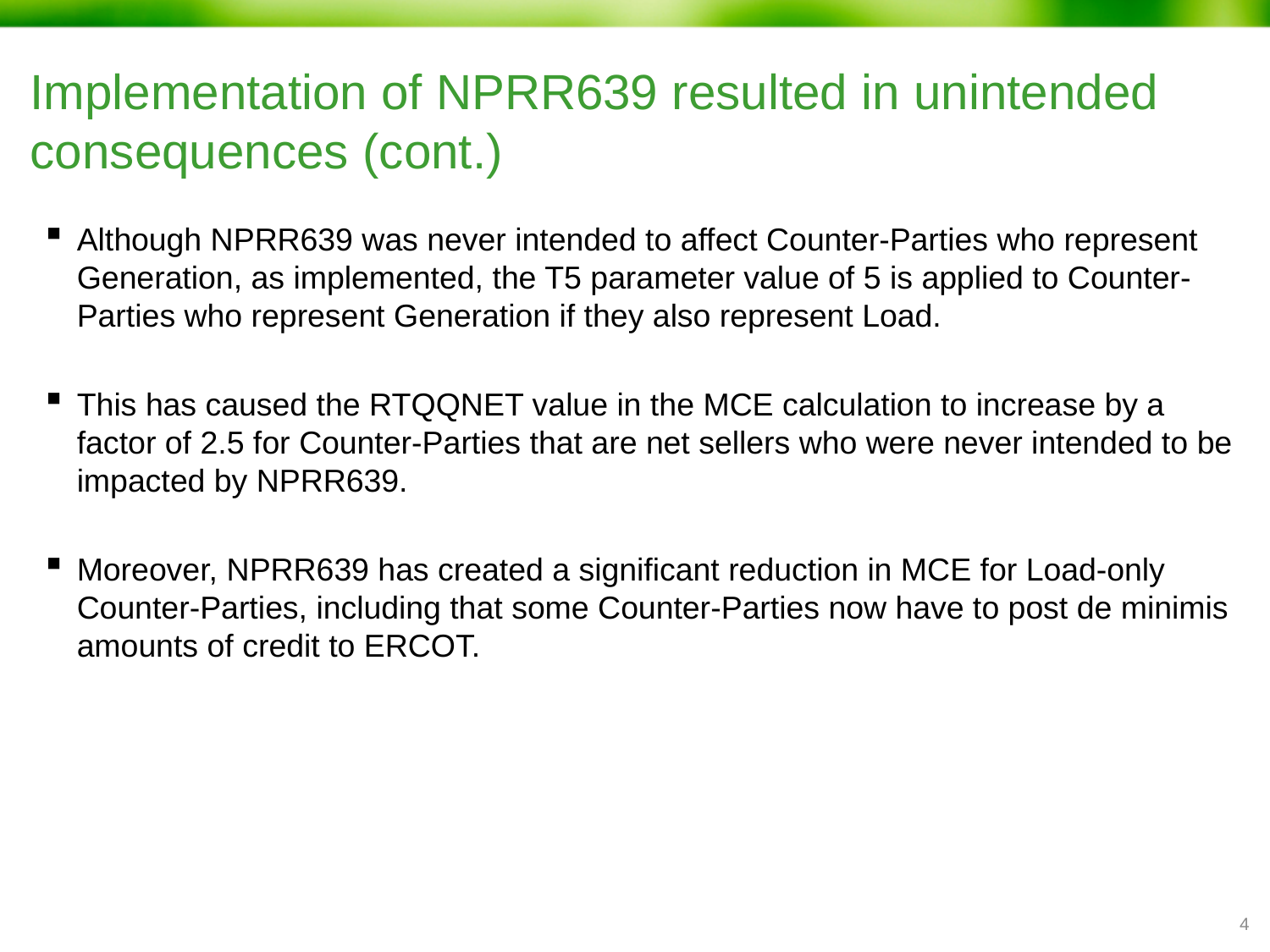

# Implementation of NPRR639 resulted in unintended consequences (cont.)
Although NPRR639 was never intended to affect Counter-Parties who represent Generation, as implemented, the T5 parameter value of 5 is applied to Counter-Parties who represent Generation if they also represent Load.

This has caused the RTQQNET value in the MCE calculation to increase by a factor of 2.5 for Counter-Parties that are net sellers who were never intended to be impacted by NPRR639.

Moreover, NPRR639 has created a significant reduction in MCE for Load-only Counter-Parties, including that some Counter-Parties now have to post de minimis amounts of credit to ERCOT.

4